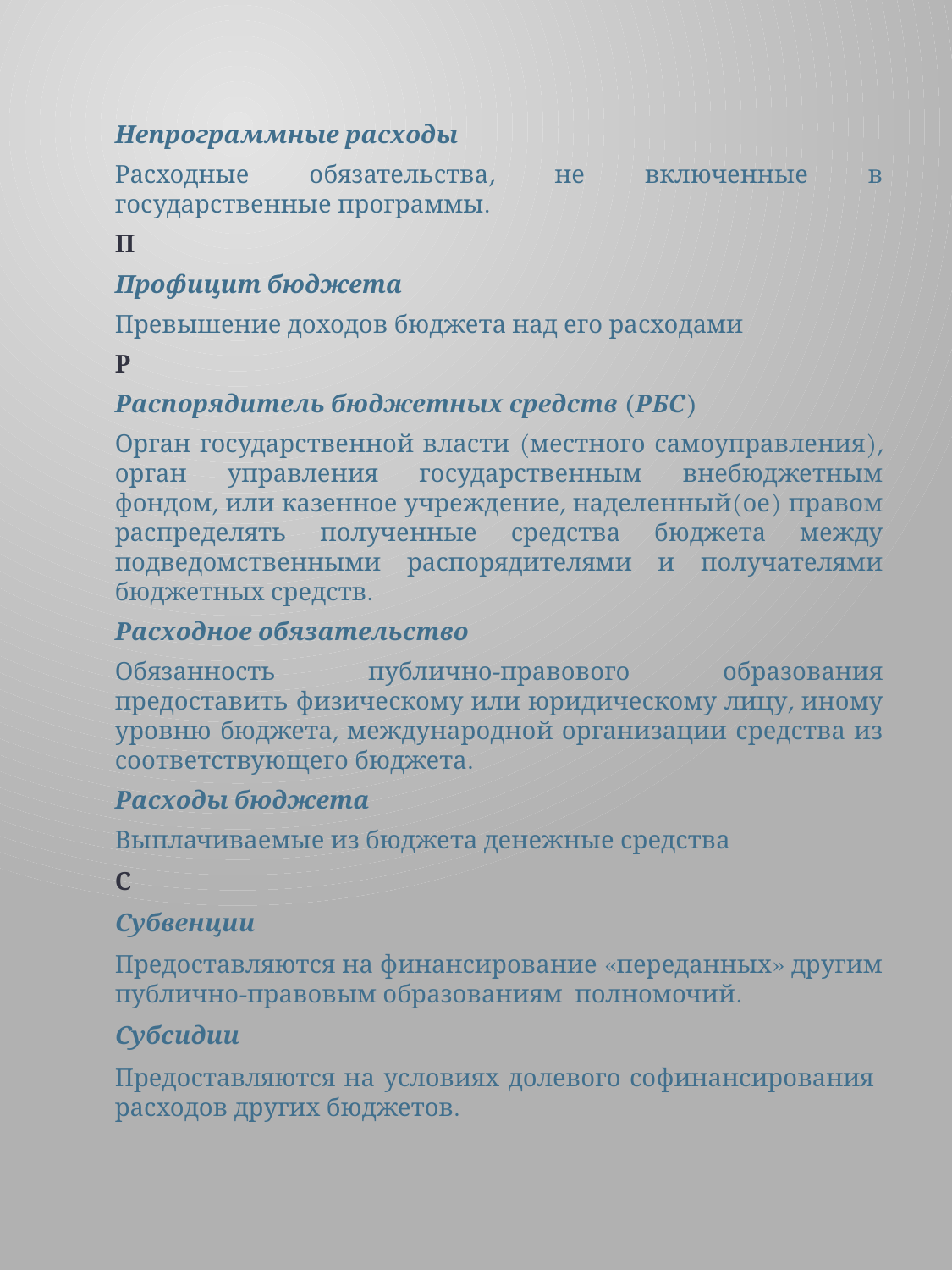

Непрограммные расходы
Расходные обязательства, не включенные в государственные программы.
П
Профицит бюджета
Превышение доходов бюджета над его расходами
Р
Распорядитель бюджетных средств (РБС)
Орган государственной власти (местного самоуправления), орган управления государственным внебюджетным фондом, или казенное учреждение, наделенный(ое) правом распределять полученные средства бюджета между подведомственными распорядителями и получателями бюджетных средств.
Расходное обязательство
Обязанность публично-правового образования предоставить физическому или юридическому лицу, иному уровню бюджета, международной организации средства из соответствующего бюджета.
Расходы бюджета
Выплачиваемые из бюджета денежные средства
С
Субвенции
Предоставляются на финансирование «переданных» другим публично-правовым образованиям  полномочий.
Субсидии
Предоставляются на условиях долевого софинансирования  расходов других бюджетов.